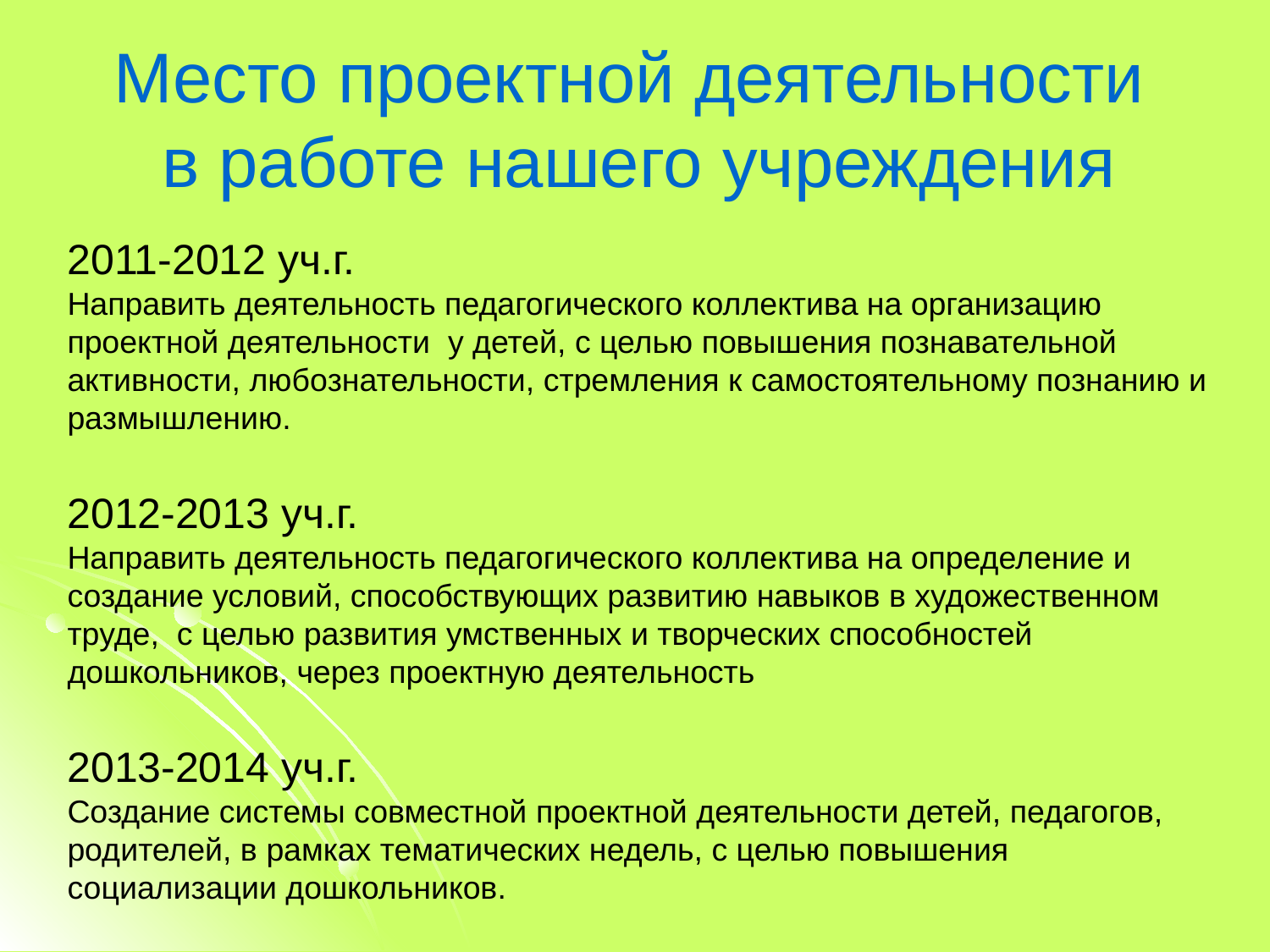

Место проектной деятельности
в работе нашего учреждения
2011-2012 уч.г.
Направить деятельность педагогического коллектива на организацию проектной деятельности  у детей, с целью повышения познавательной активности, любознательности, стремления к самостоятельному познанию и размышлению.

2012-2013 уч.г.
Направить деятельность педагогического коллектива на определение и создание условий, способствующих развитию навыков в художественном труде,  с целью развития умственных и творческих способностей дошкольников, через проектную деятельность

2013-2014 уч.г.
Создание системы совместной проектной деятельности детей, педагогов, родителей, в рамках тематических недель, с целью повышения социализации дошкольников.